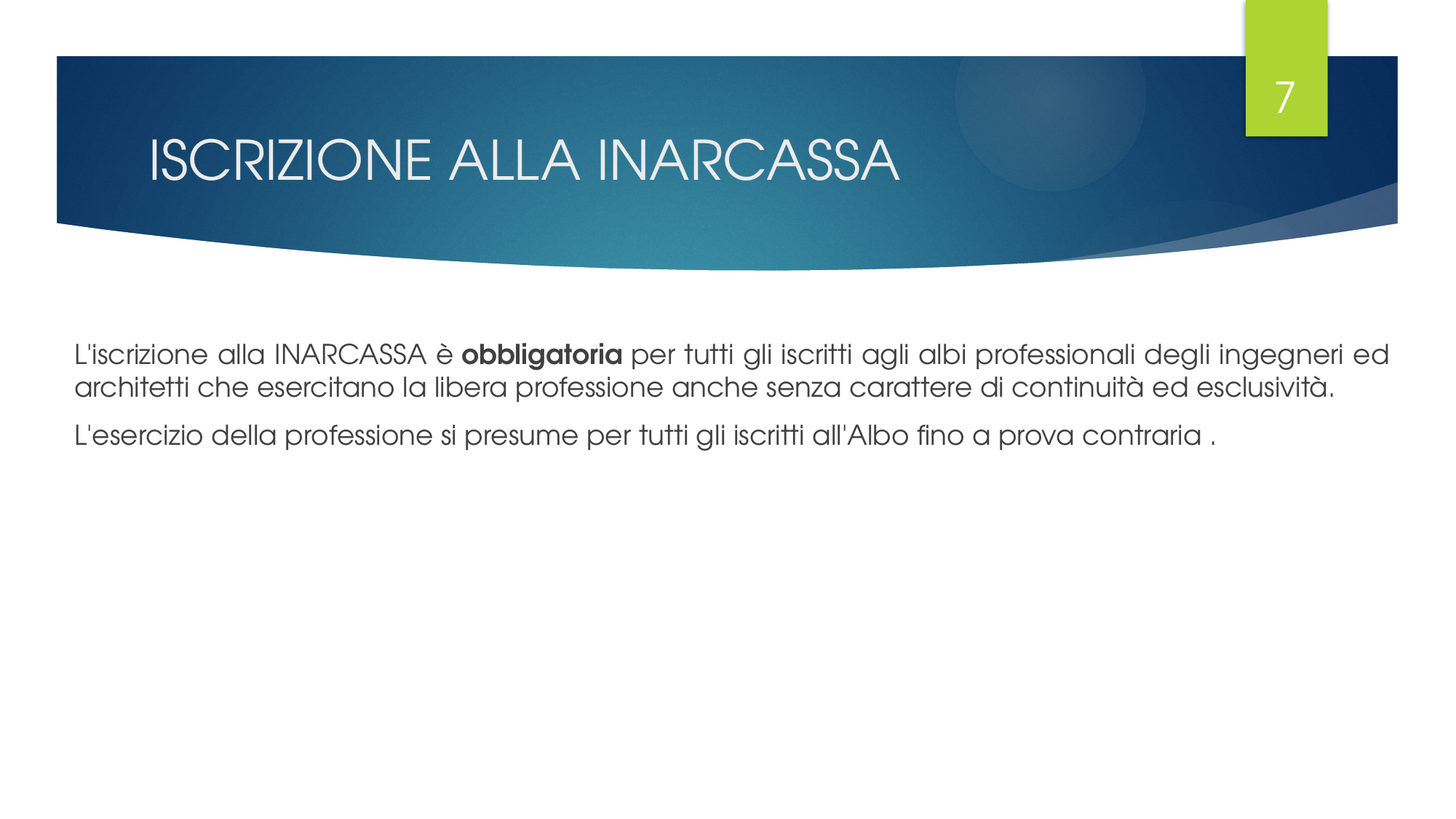

7
# ISCRIZIONE ALLA INARCASSA
L'iscrizione alla INARCASSA è obbligatoria per tutti gli iscritti agli albi professionali degli ingegneri ed architetti che esercitano la libera professione anche senza carattere di continuità ed esclusività.
L'esercizio della professione si presume per tutti gli iscritti all'Albo fino a prova contraria .